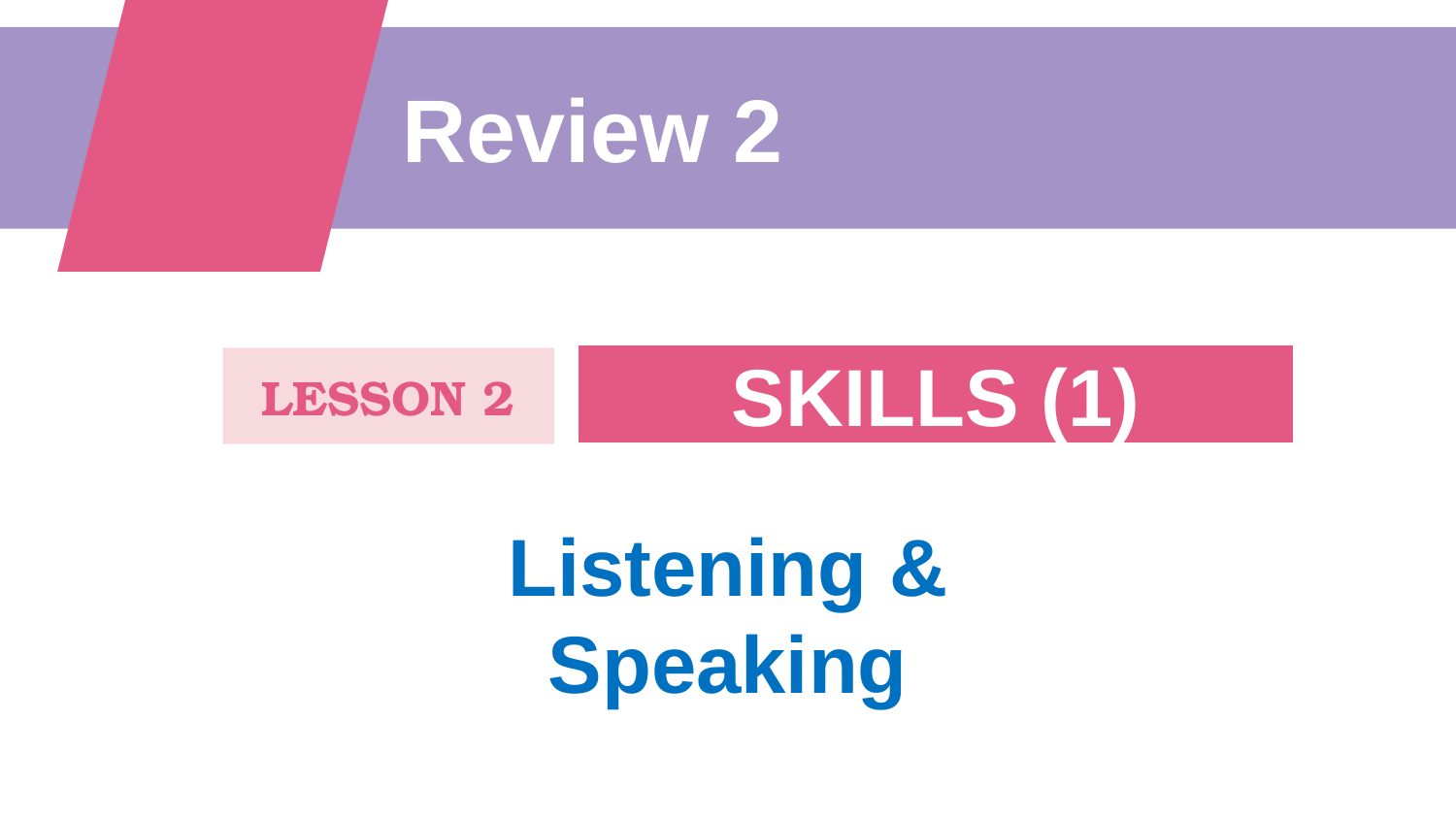

Review 2
SKILLS (1)
LESSON 2
Listening & Speaking